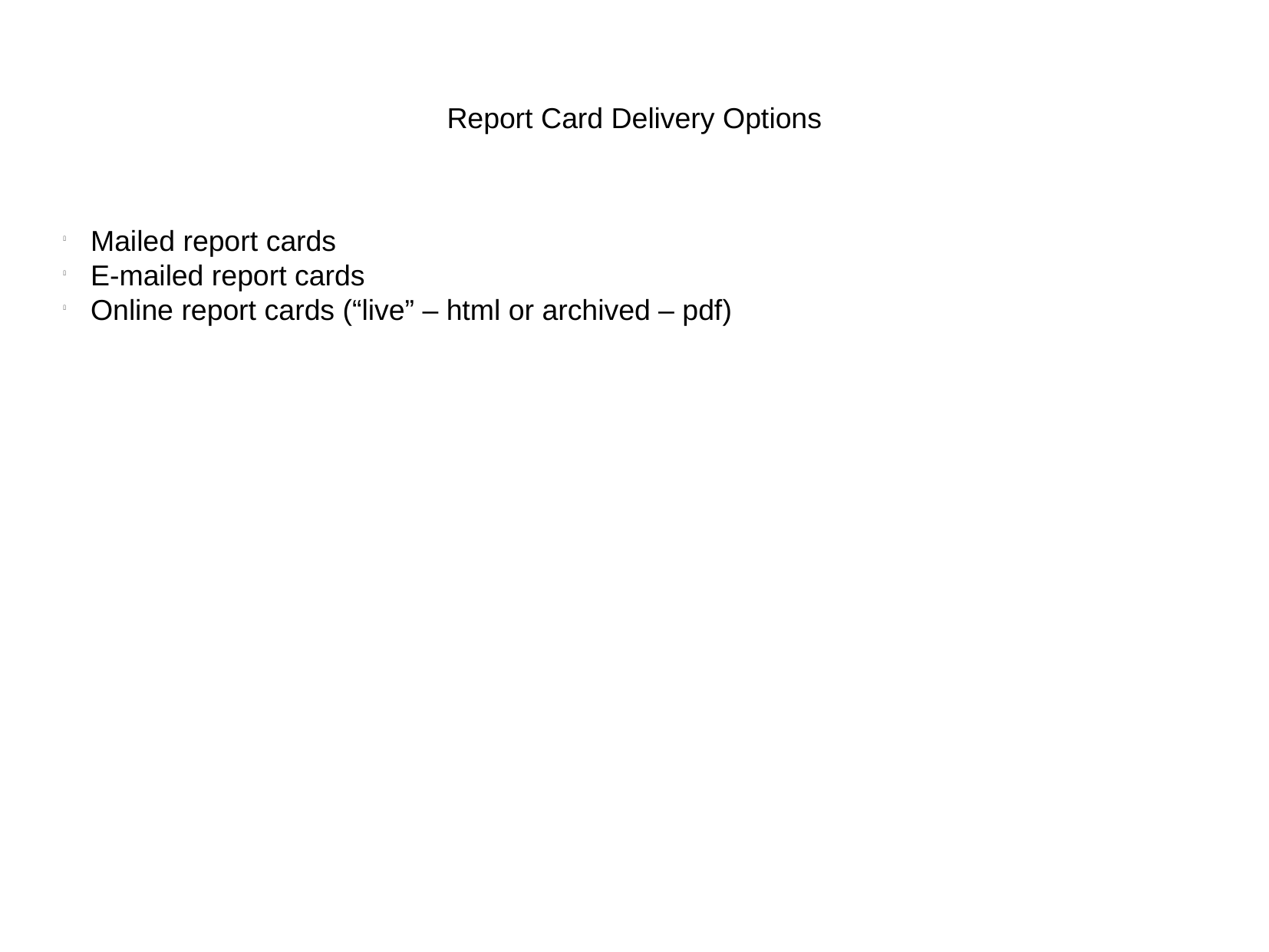

Report Card Delivery Options
Mailed report cards
E-mailed report cards
Online report cards (“live” – html or archived – pdf)